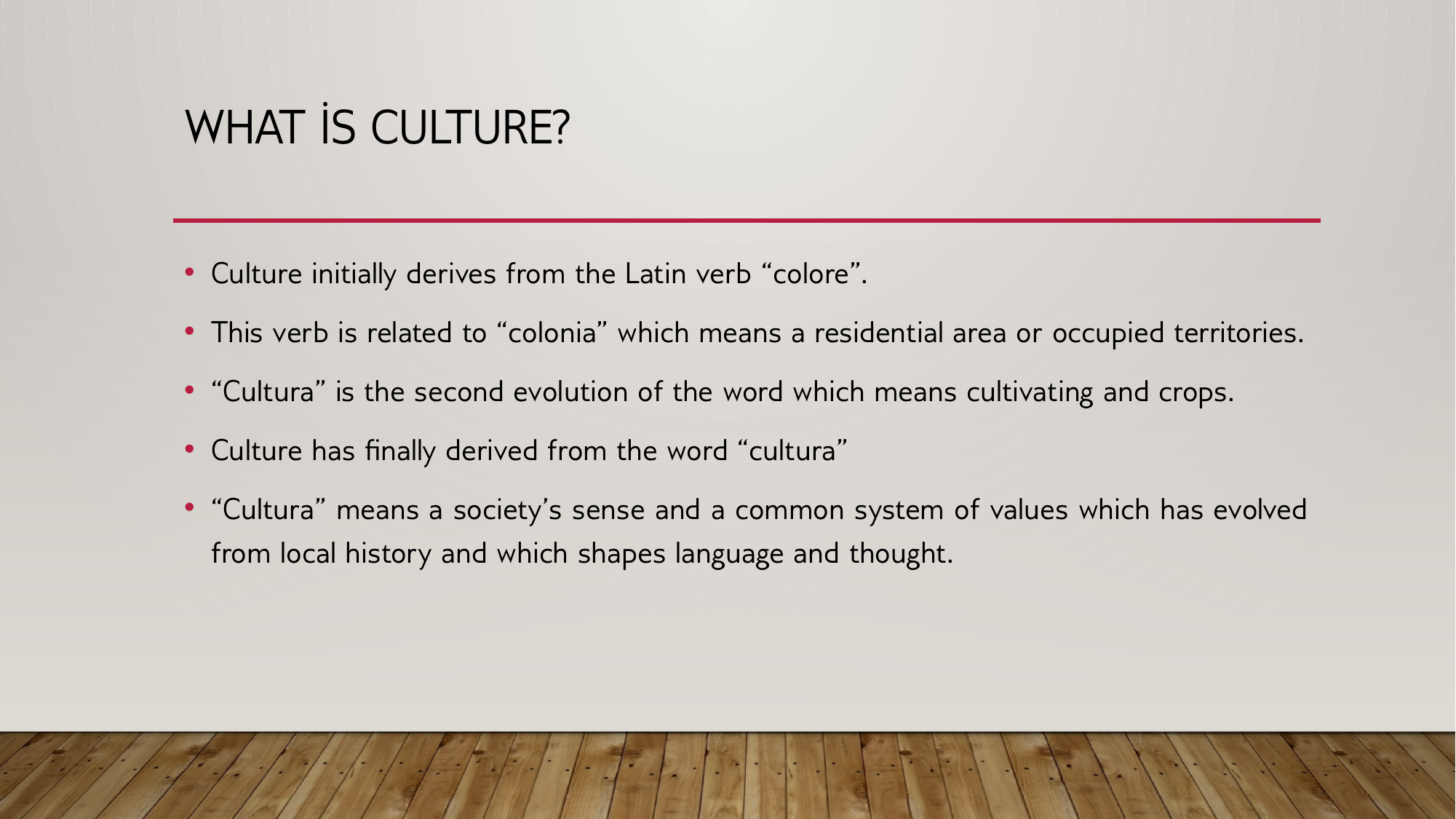

# What is Culture?
Culture initially derives from the Latin verb “colore”.
This verb is related to “colonia” which means a residential area or occupied territories.
“Cultura” is the second evolution of the word which means cultivating and crops.
Culture has finally derived from the word “cultura”
“Cultura” means a society’s sense and a common system of values which has evolved from local history and which shapes language and thought.